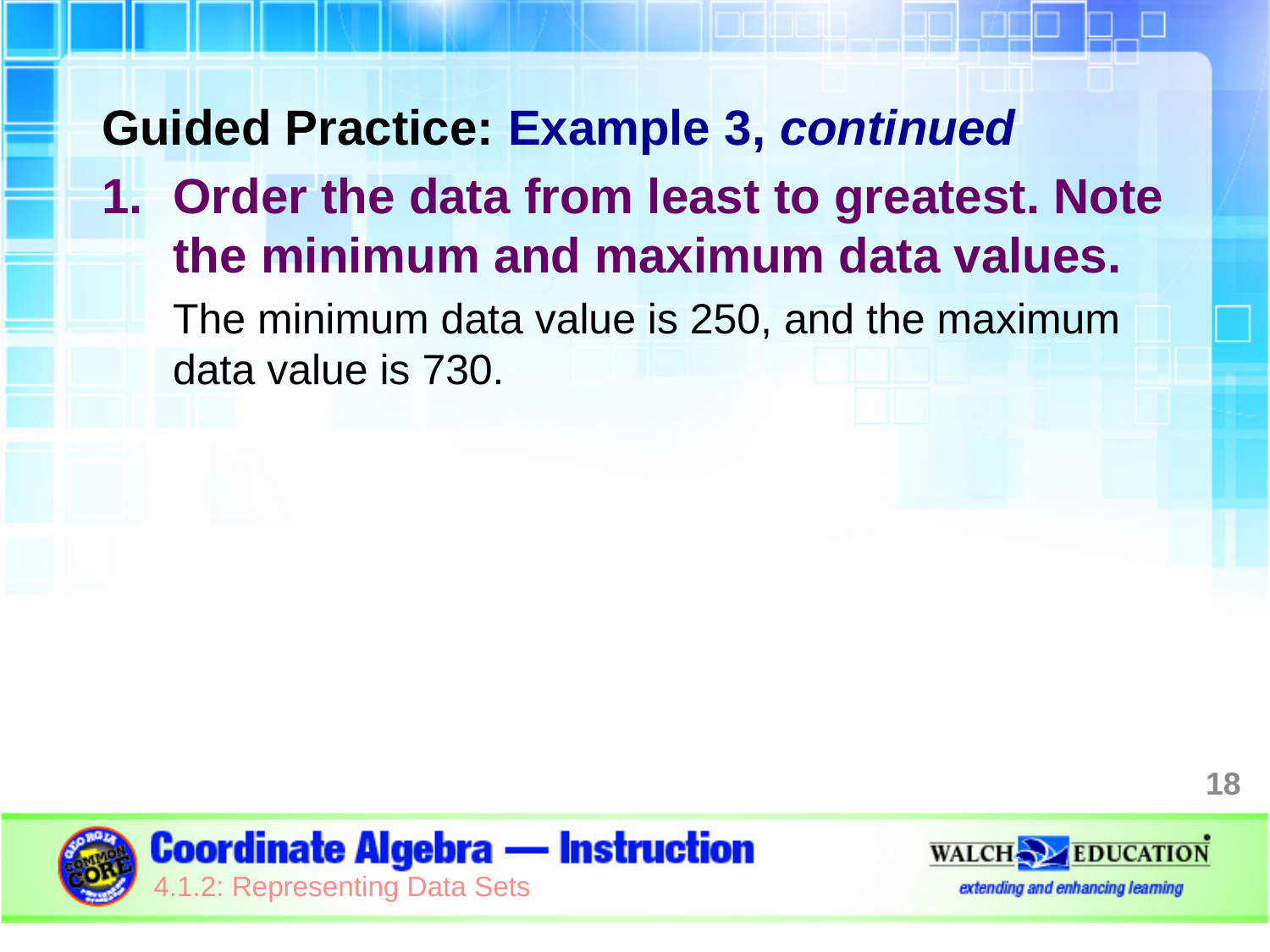

Guided Practice: Example 3, continued
Order the data from least to greatest. Note the minimum and maximum data values.
The minimum data value is 250, and the maximum data value is 730.

18
4.1.2: Representing Data Sets